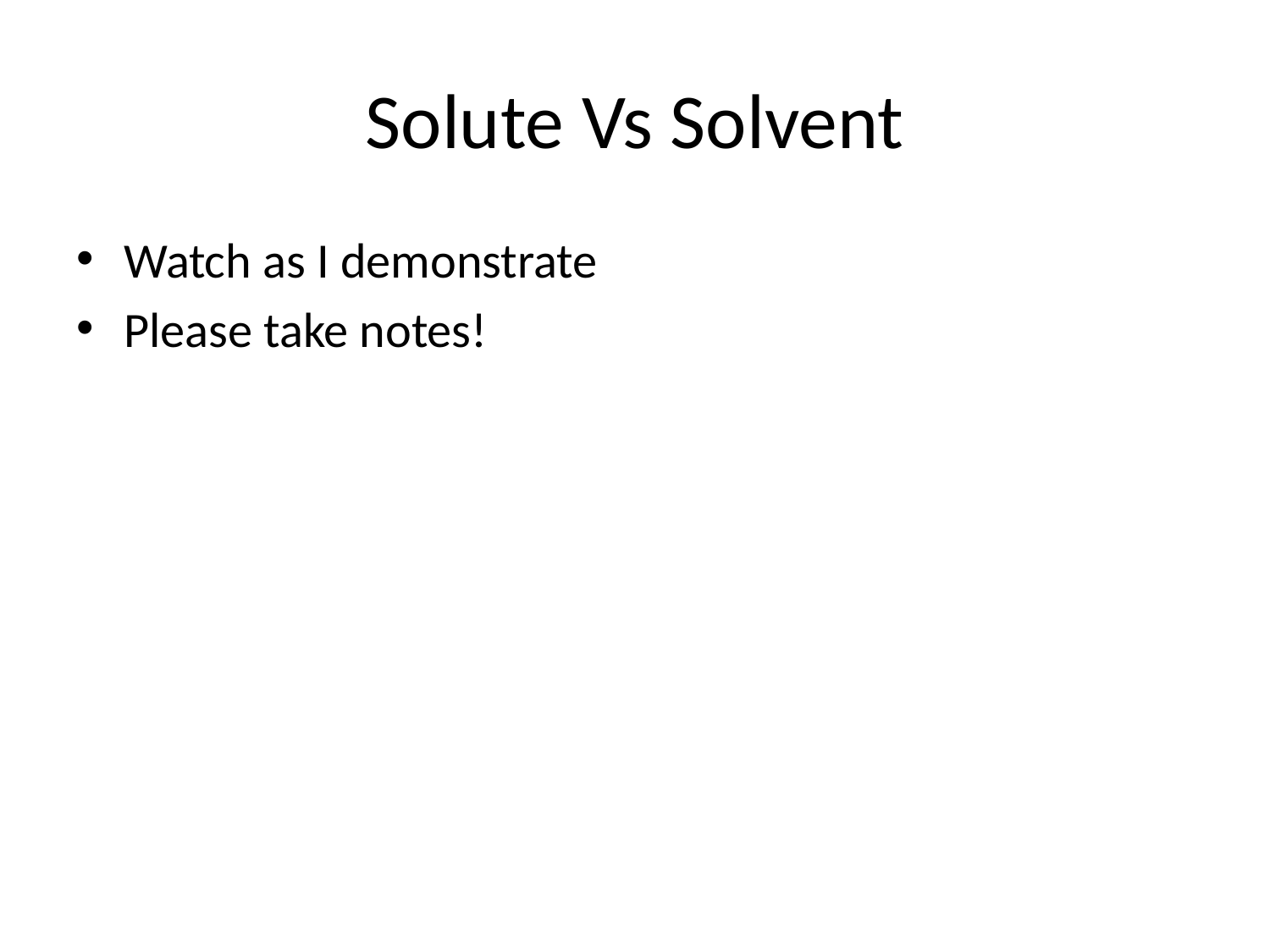

# Solute Vs Solvent
Watch as I demonstrate
Please take notes!